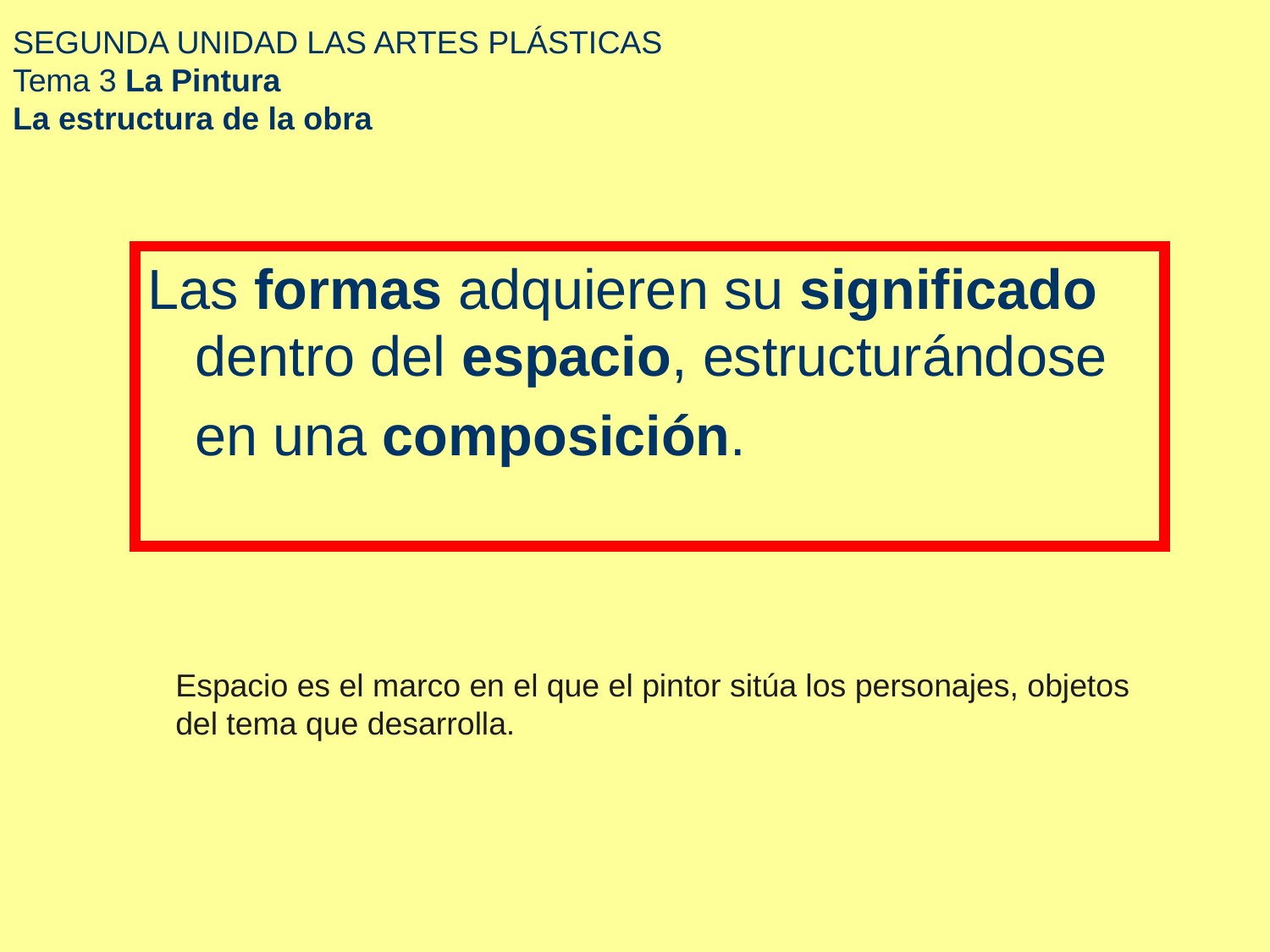

# SEGUNDA UNIDAD LAS ARTES PLÁSTICAS Tema 3 La Pintura La estructura de la obra
Las formas adquieren su significado dentro del espacio, estructurándose
   en una composición.
Espacio es el marco en el que el pintor sitúa los personajes, objetos
del tema que desarrolla.